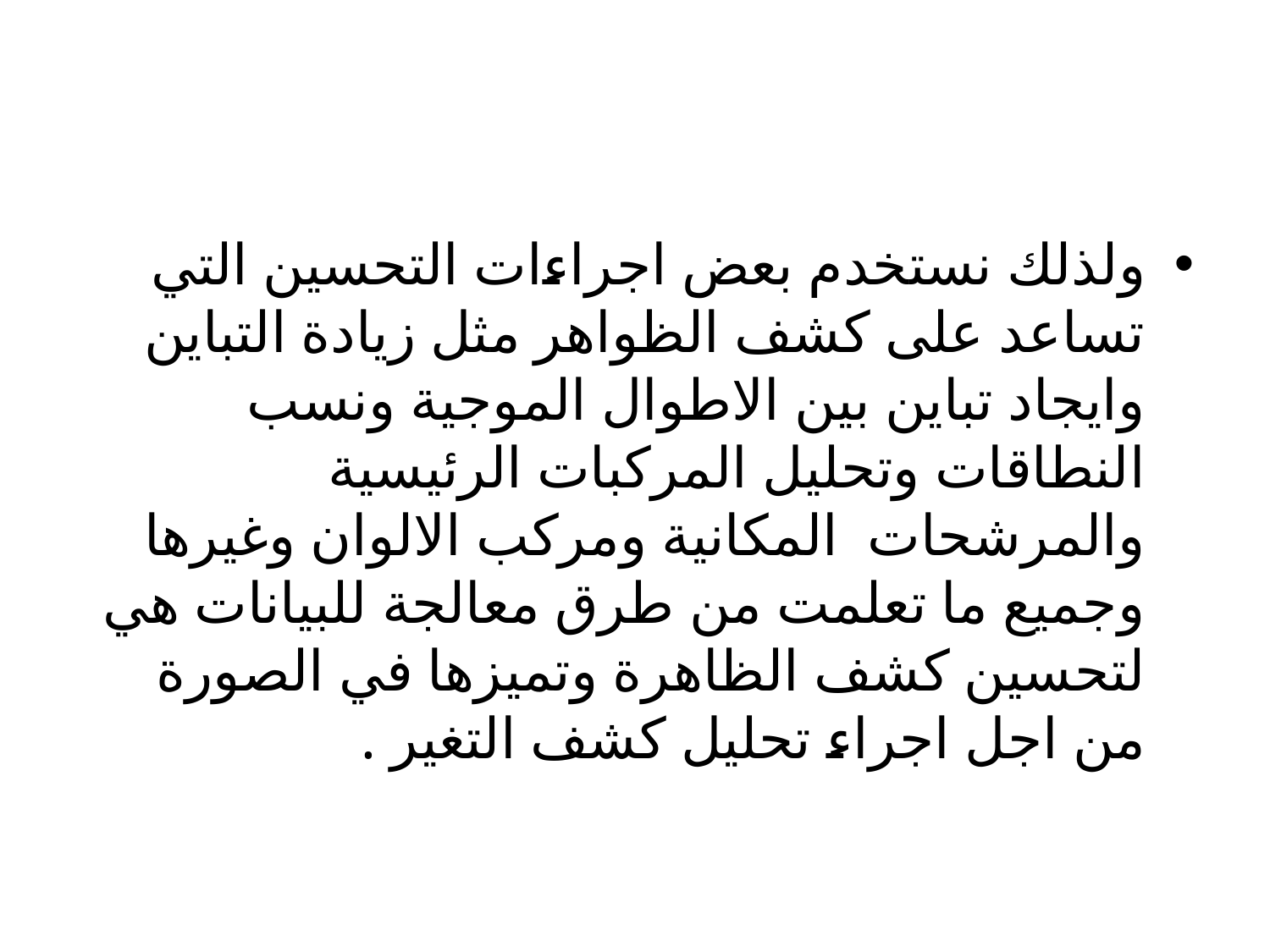

ولذلك نستخدم بعض اجراءات التحسين التي تساعد على كشف الظواهر مثل زيادة التباين وايجاد تباين بين الاطوال الموجية ونسب النطاقات وتحليل المركبات الرئيسية والمرشحات  المكانية ومركب الالوان وغيرها وجميع ما تعلمت من طرق معالجة للبيانات هي لتحسين كشف الظاهرة وتميزها في الصورة من اجل اجراء تحليل كشف التغير .